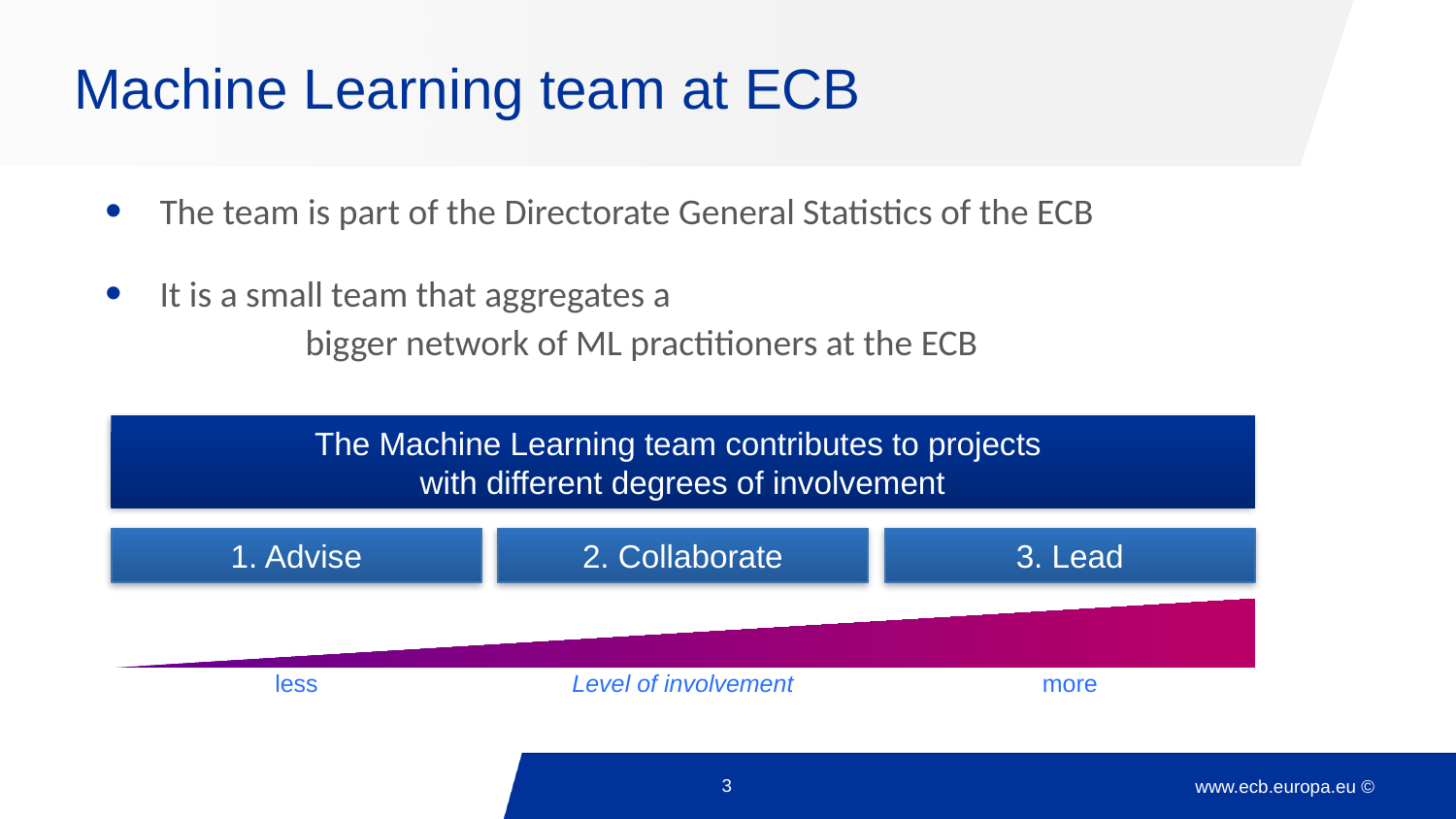

# Machine Learning team at ECB
The team is part of the Directorate General Statistics of the ECB
It is a small team that aggregates a
	bigger network of ML practitioners at the ECB

The Machine Learning team contributes to projects
with different degrees of involvement
1. Advise
2. Collaborate
3. Lead

less
Level of involvement
more
3